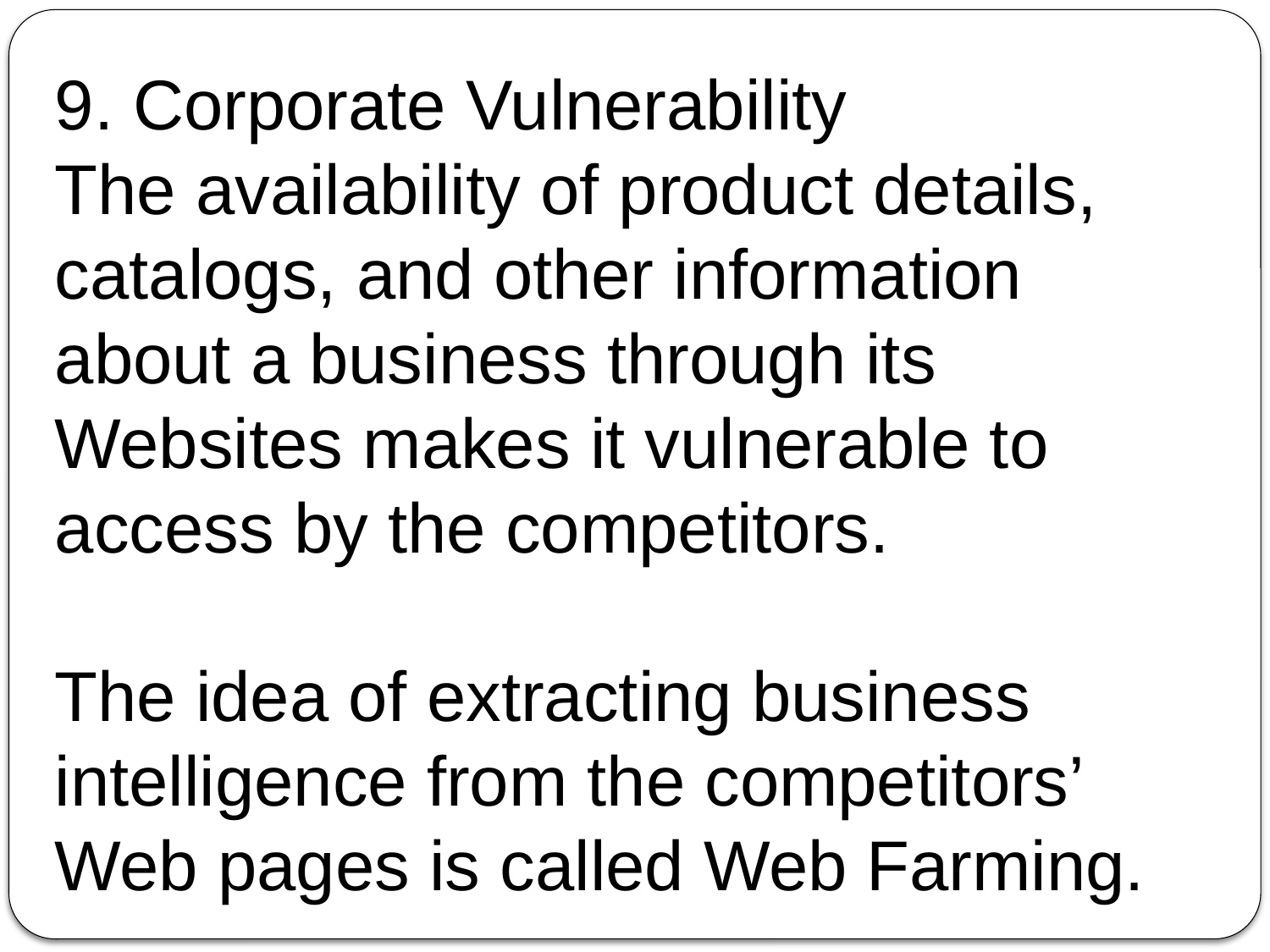

9. Corporate Vulnerability
The availability of product details, catalogs, and other information about a business through its Websites makes it vulnerable to access by the competitors.

The idea of extracting business intelligence from the competitors’ Web pages is called Web Farming.